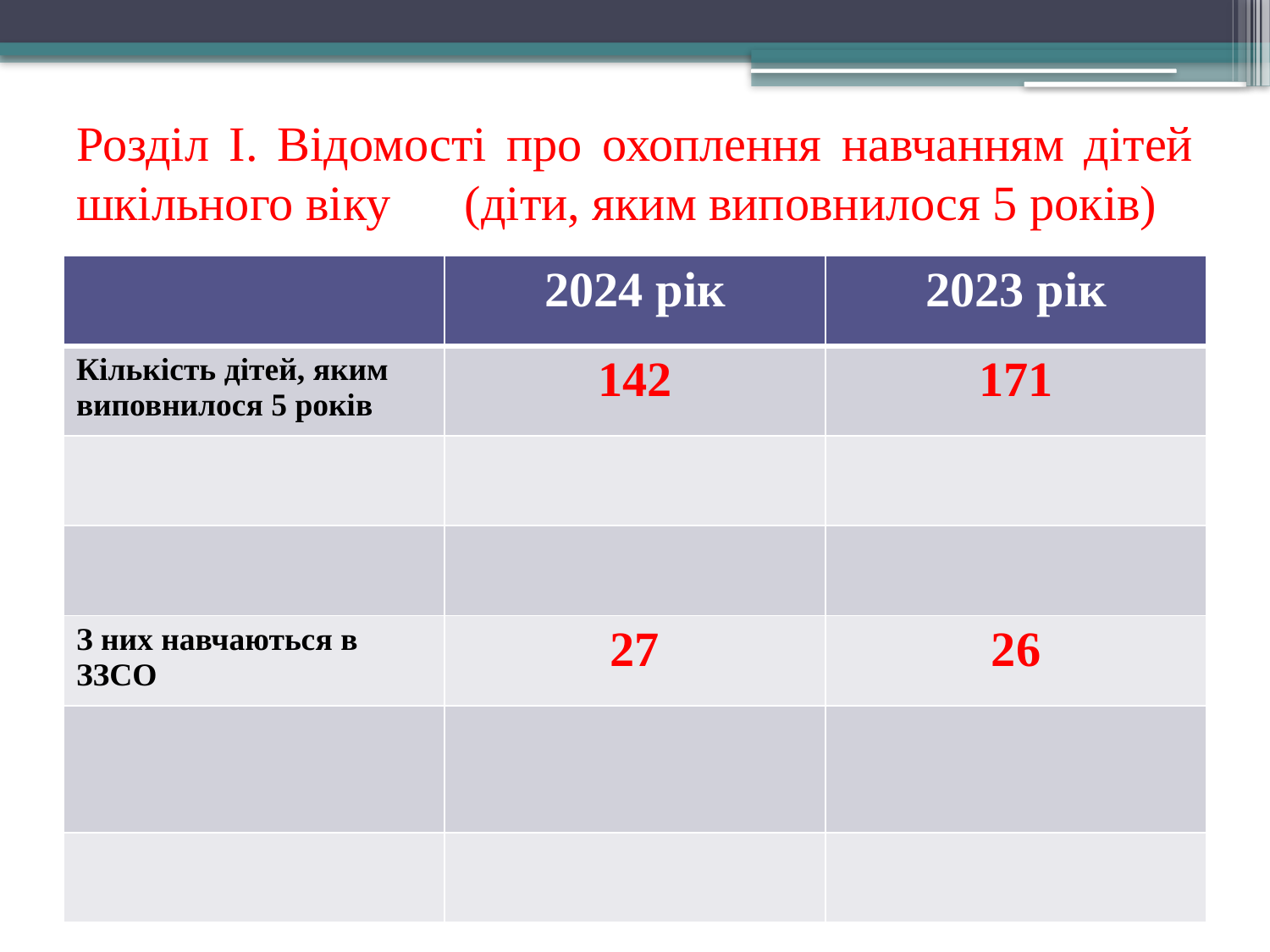

# Розділ І. Відомості про охоплення навчанням дітей шкільного віку      (діти, яким виповнилося 5 років)
|  | 2024 рік | 2023 рік |
| --- | --- | --- |
| Кількість дітей, яким виповнилося 5 років | 142 | 171 |
|  |  |  |
|  |  |  |
| З них навчаються в ЗЗСО | 27 | 26 |
|  |  |  |
|  |  |  |